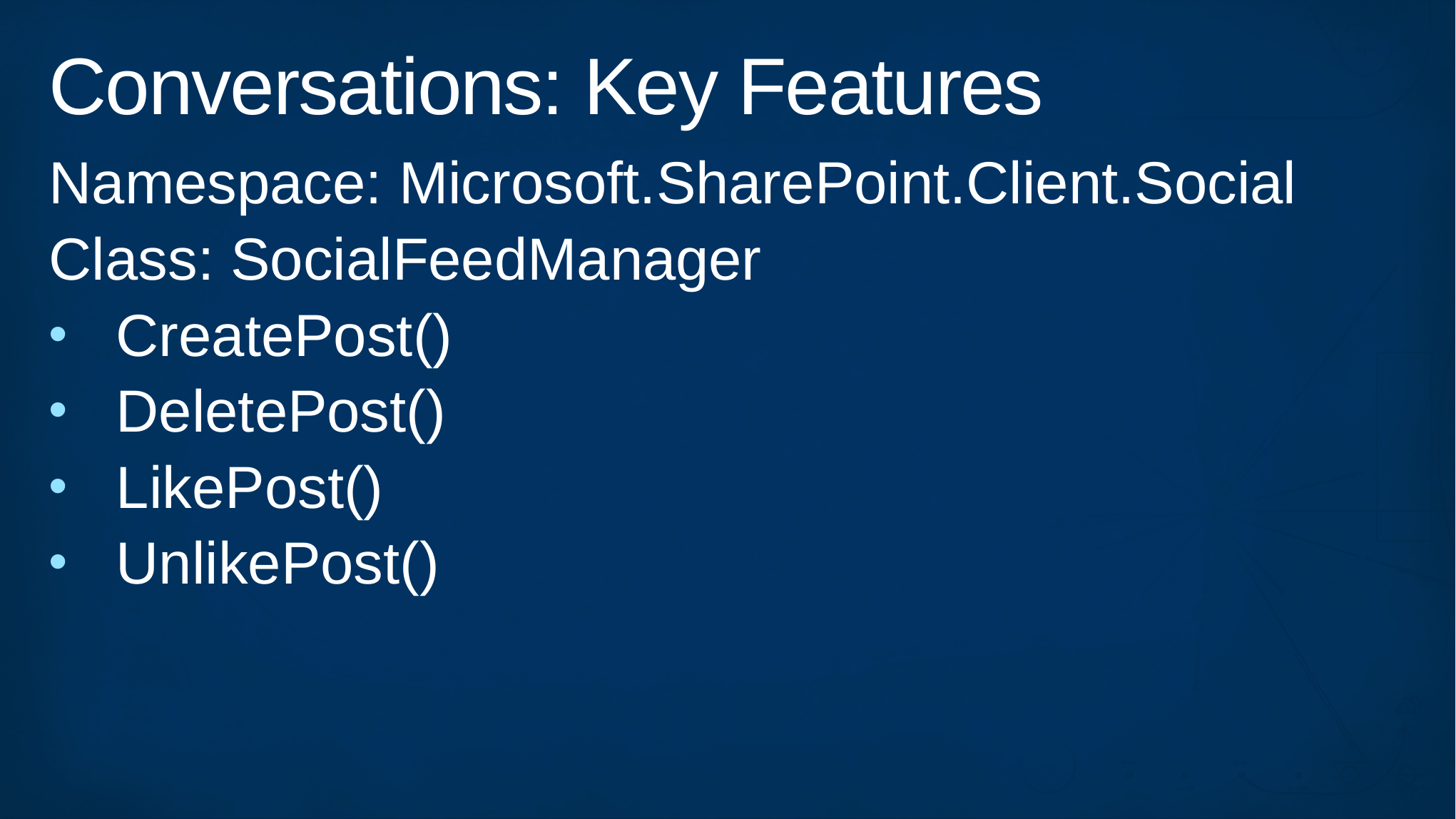

# Conversations: Key Features
Namespace: Microsoft.SharePoint.Client.Social
Class: SocialFeedManager
CreatePost()
DeletePost()
LikePost()
UnlikePost()